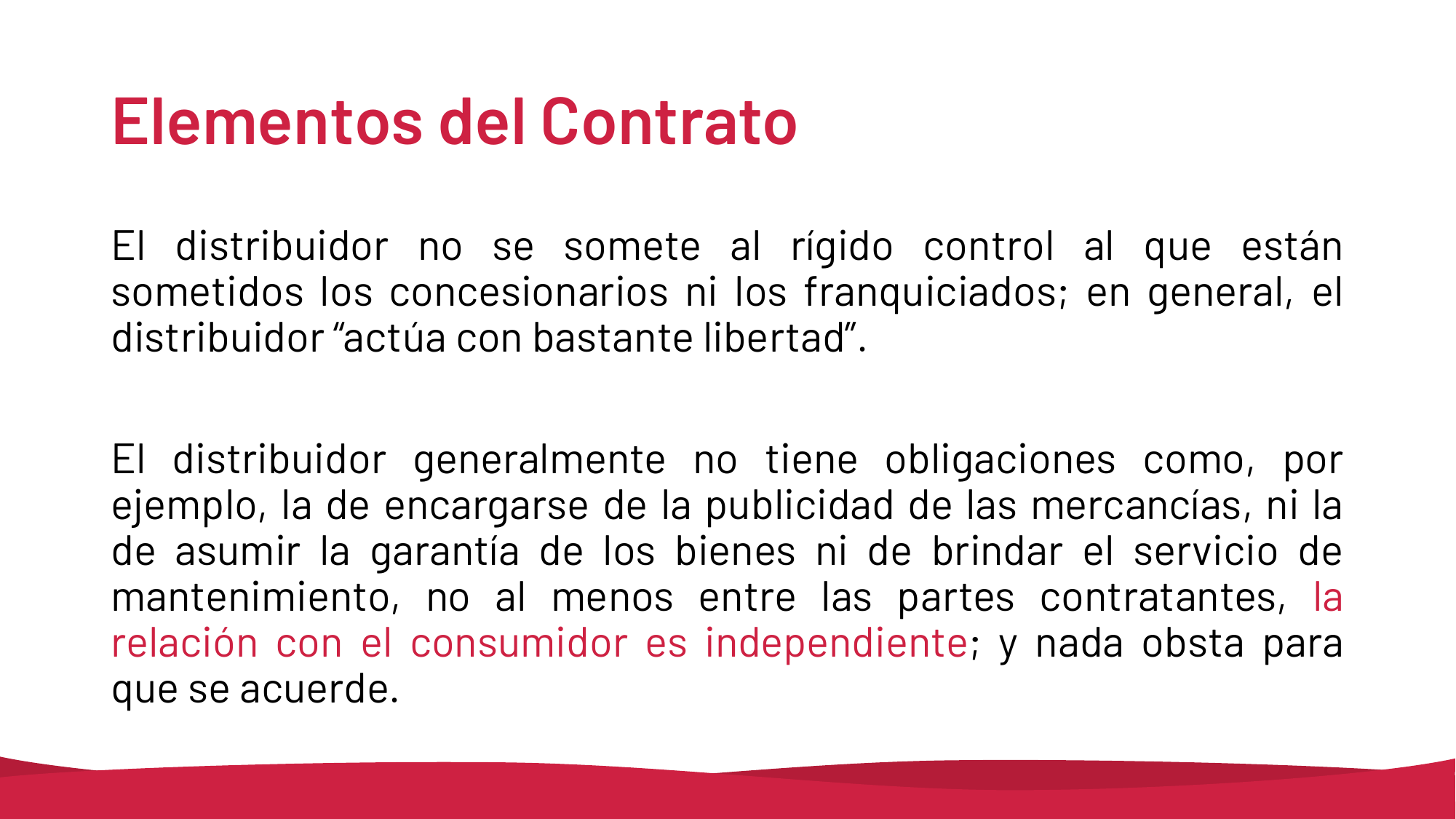

# Elementos del Contrato
El distribuidor no se somete al rígido control al que están sometidos los concesionarios ni los franquiciados; en general, el distribuidor “actúa con bastante libertad”.

El distribuidor generalmente no tiene obligaciones como, por ejemplo, la de encargarse de la publicidad de las mercancías, ni la de asumir la garantía de los bienes ni de brindar el servicio de mantenimiento, no al menos entre las partes contratantes, la relación con el consumidor es independiente; y nada obsta para que se acuerde.